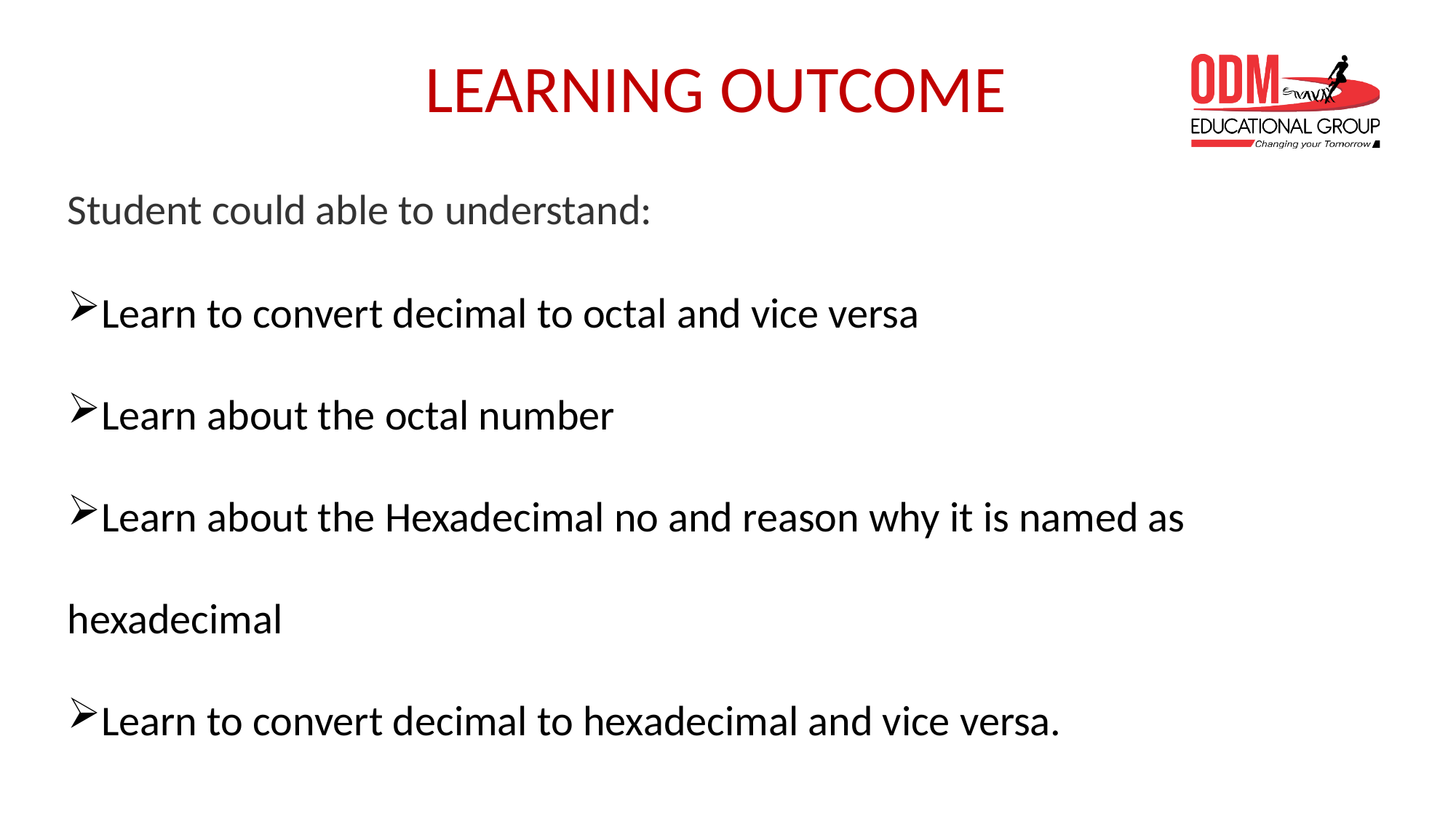

# LEARNING OUTCOME

Student could able to understand:
Learn to convert decimal to octal and vice versa
Learn about the octal number
Learn about the Hexadecimal no and reason why it is named as hexadecimal
Learn to convert decimal to hexadecimal and vice versa.